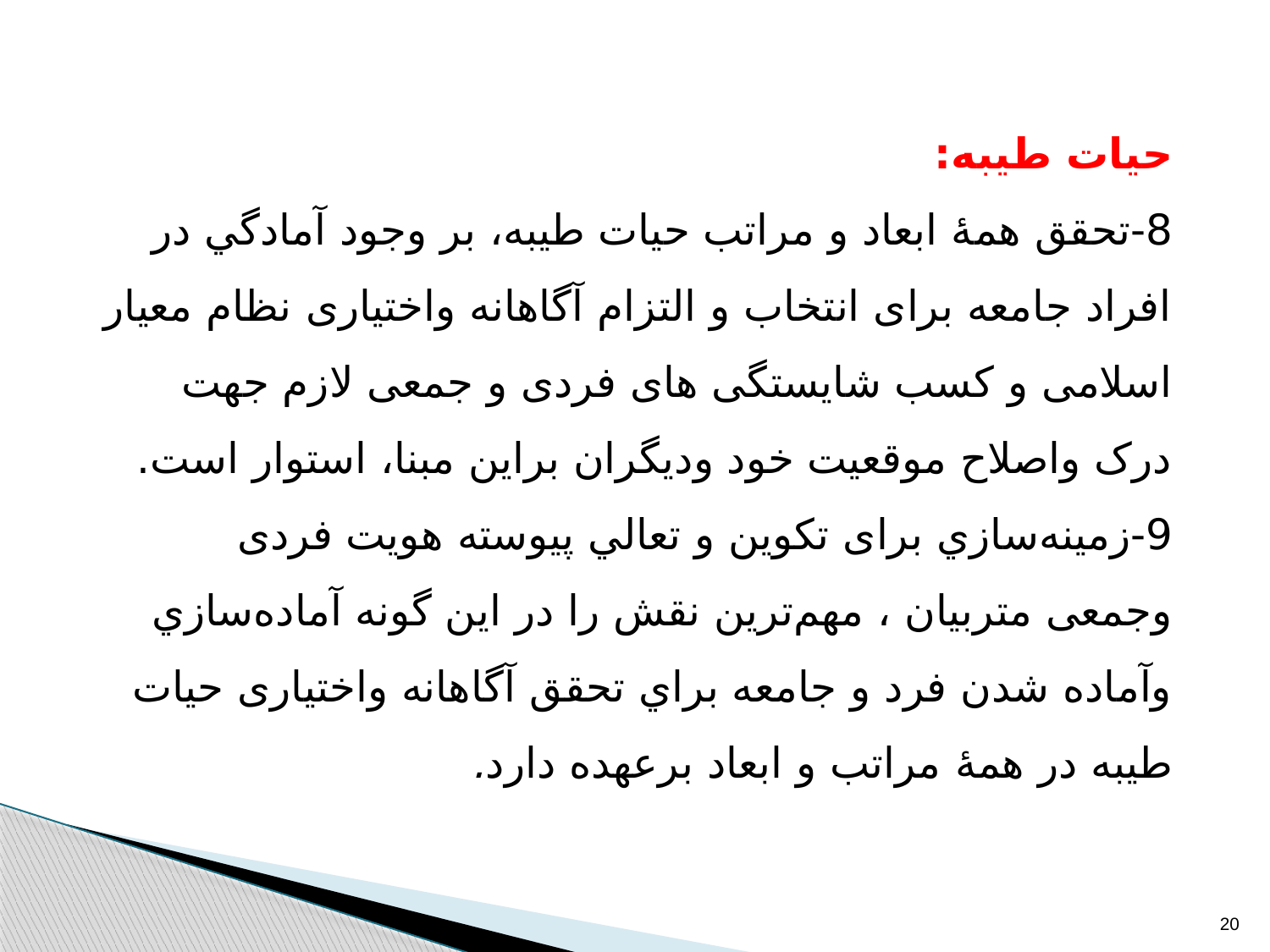

حيات طيبه:
8-تحقق همۀ ابعاد و مراتب حيات طيبه، بر وجود آمادگي در افراد جامعه برای انتخاب و التزام آگاهانه واختیاری نظام معيار اسلامی و کسب شایستگی های فردی و جمعی لازم جهت درک واصلاح موقعیت خود ودیگران براین مبنا، استوار است.
9-زمينه‌سازي برای تكوين و تعالي پيوسته‌ هويت فردی وجمعی متربيان ، مهم‌ترين نقش را در این گونه آماده‌سازي وآماده شدن فرد و جامعه براي تحقق آگاهانه واختیاری حيات طيبه در همۀ مراتب و ابعاد برعهده دارد.

20